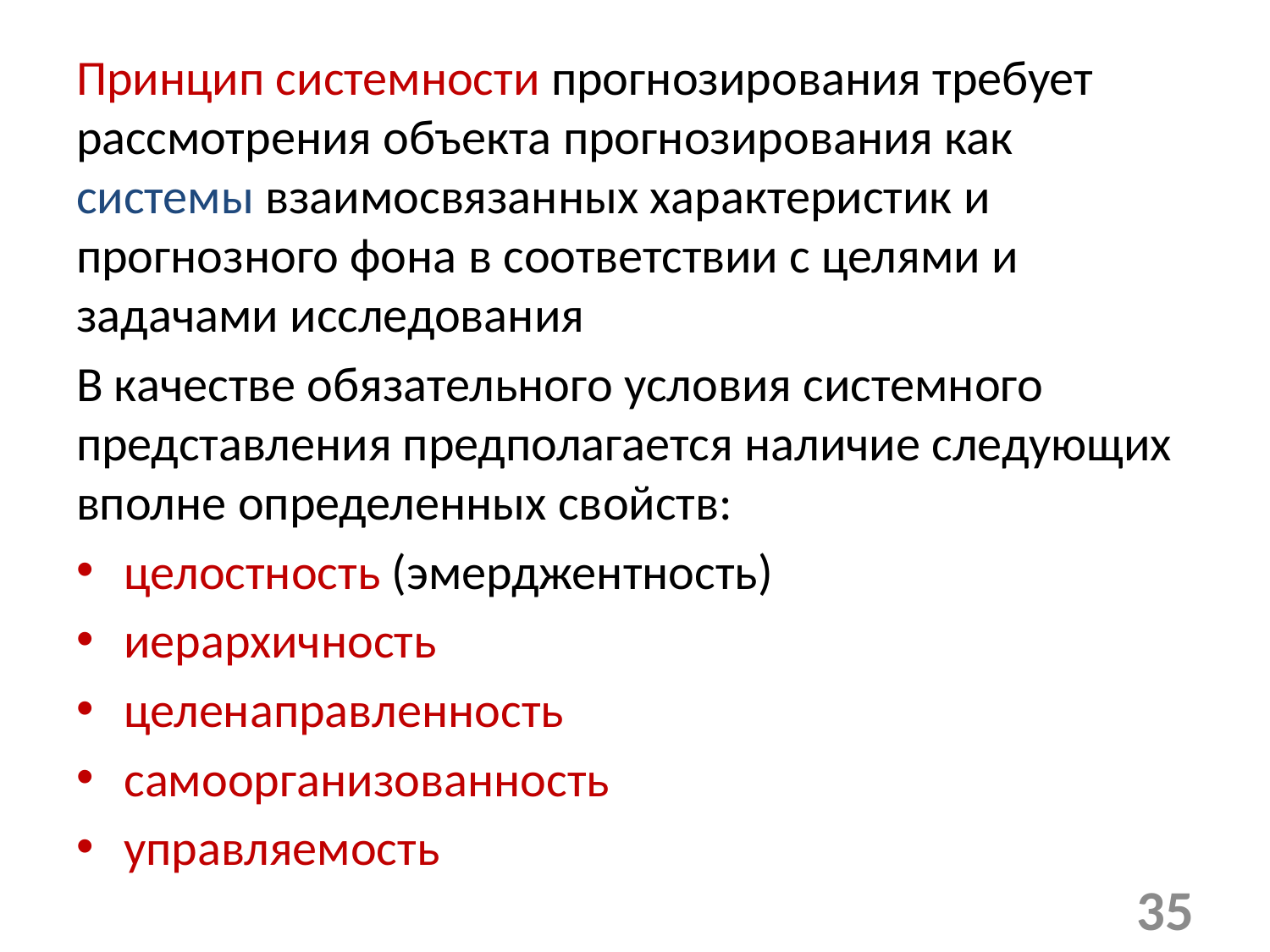

Принцип системности прогнозирования требует рассмотрения объекта прогнозирования как системы взаимосвязанных характеристик и прогнозного фона в соответствии с целями и задачами исследования
В качестве обязательного условия системного представления предполагается наличие следующих вполне определенных свойств:
целостность (эмерджентность)
иерархичность
целенаправленность
самоорганизованность
управляемость
35